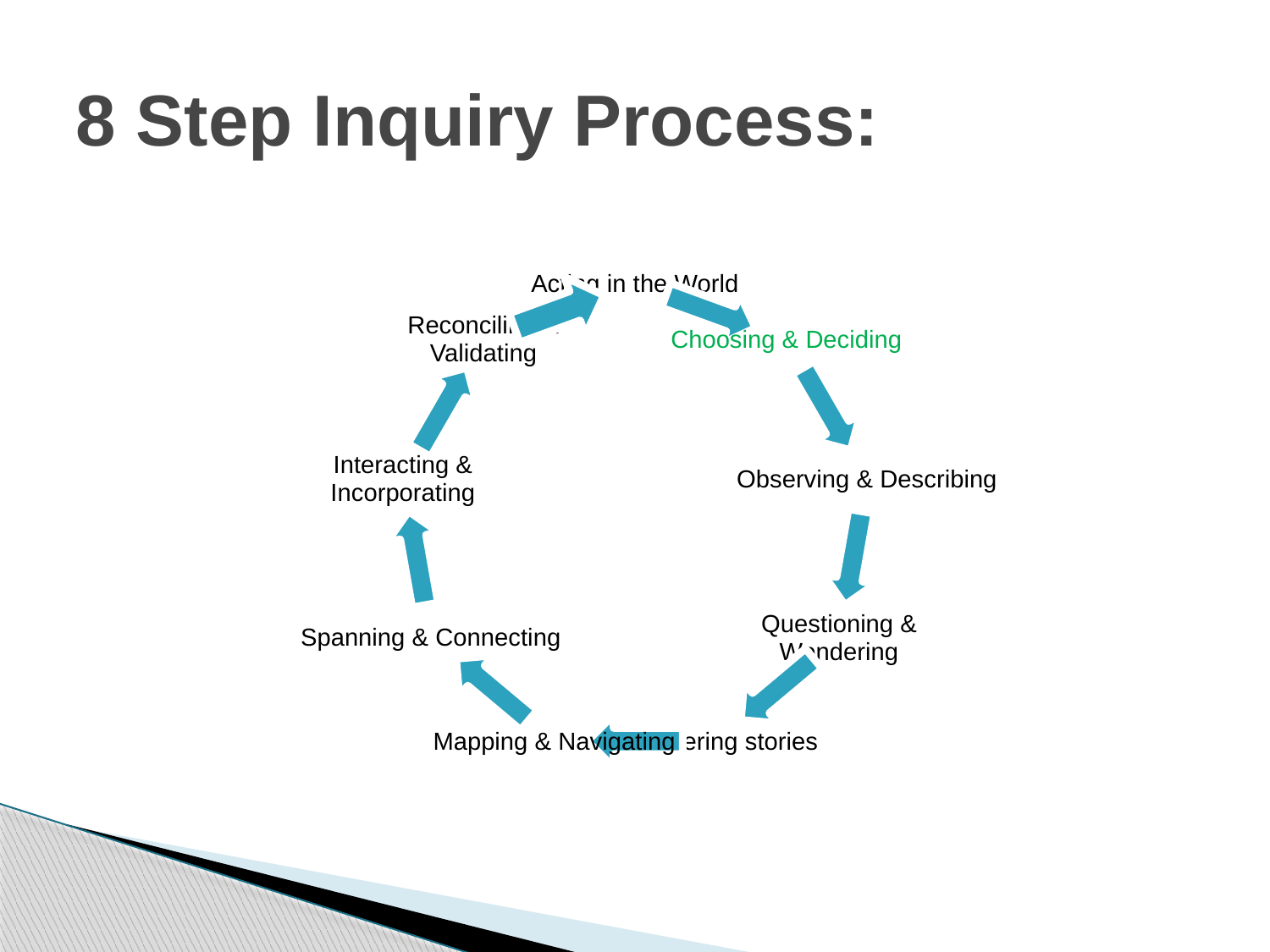

# 8 Step Inquiry Process:
Acting in the World
Observing & Describing
Uncovering stories
Questioning & Wondering
Mapping & Navigating
Spanning & Connecting
Reconciling & Validating
Interacting & Incorporating
Choosing & Deciding